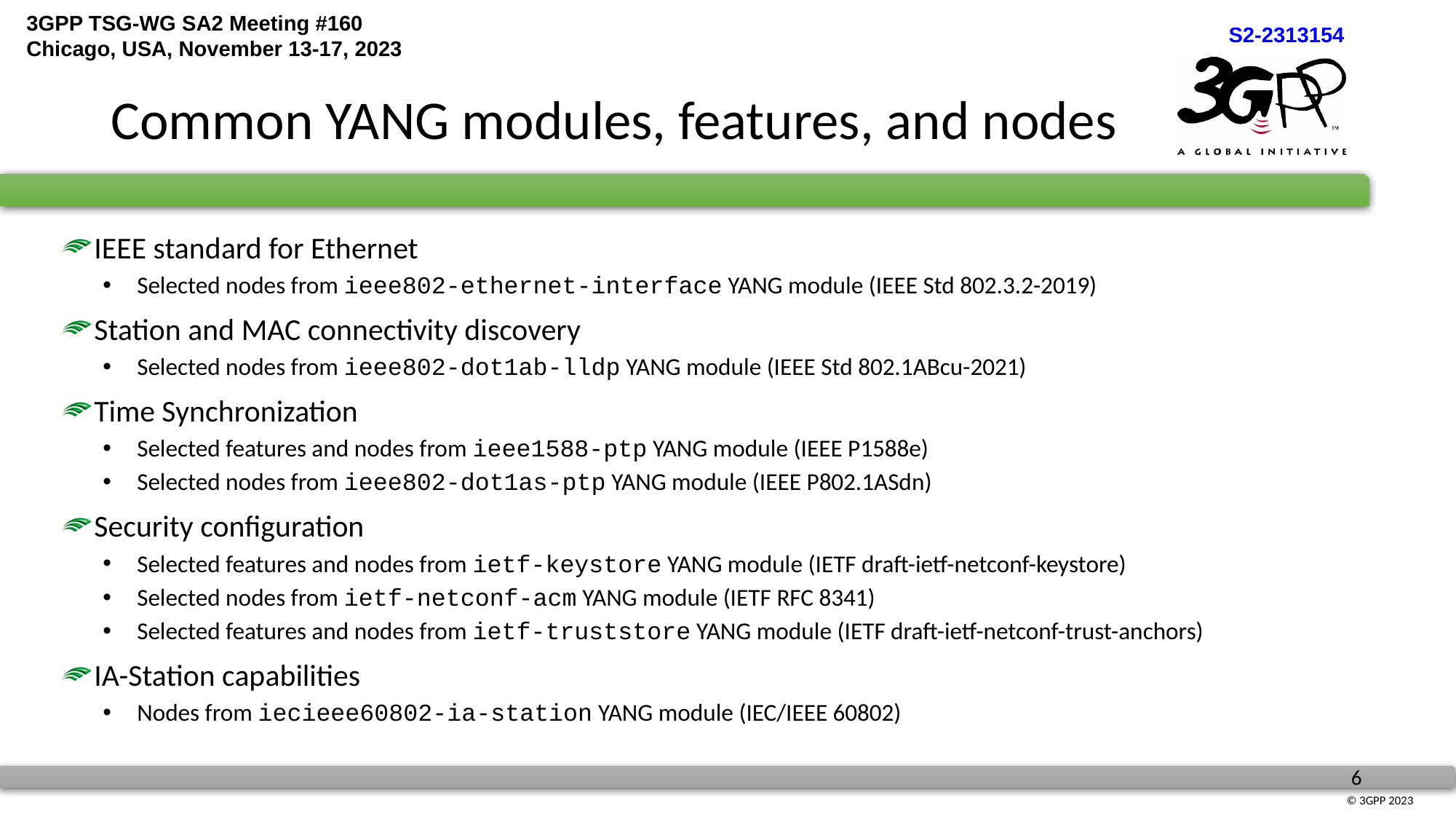

# Common YANG modules, features, and nodes
IEEE standard for Ethernet
Selected nodes from ieee802-ethernet-interface YANG module (IEEE Std 802.3.2-2019)
Station and MAC connectivity discovery
Selected nodes from ieee802-dot1ab-lldp YANG module (IEEE Std 802.1ABcu-2021)
Time Synchronization
Selected features and nodes from ieee1588-ptp YANG module (IEEE P1588e)
Selected nodes from ieee802-dot1as-ptp YANG module (IEEE P802.1ASdn)
Security configuration
Selected features and nodes from ietf-keystore YANG module (IETF draft-ietf-netconf-keystore)
Selected nodes from ietf-netconf-acm YANG module (IETF RFC 8341)
Selected features and nodes from ietf-truststore YANG module (IETF draft-ietf-netconf-trust-anchors)
IA-Station capabilities
Nodes from iecieee60802-ia-station YANG module (IEC/IEEE 60802)